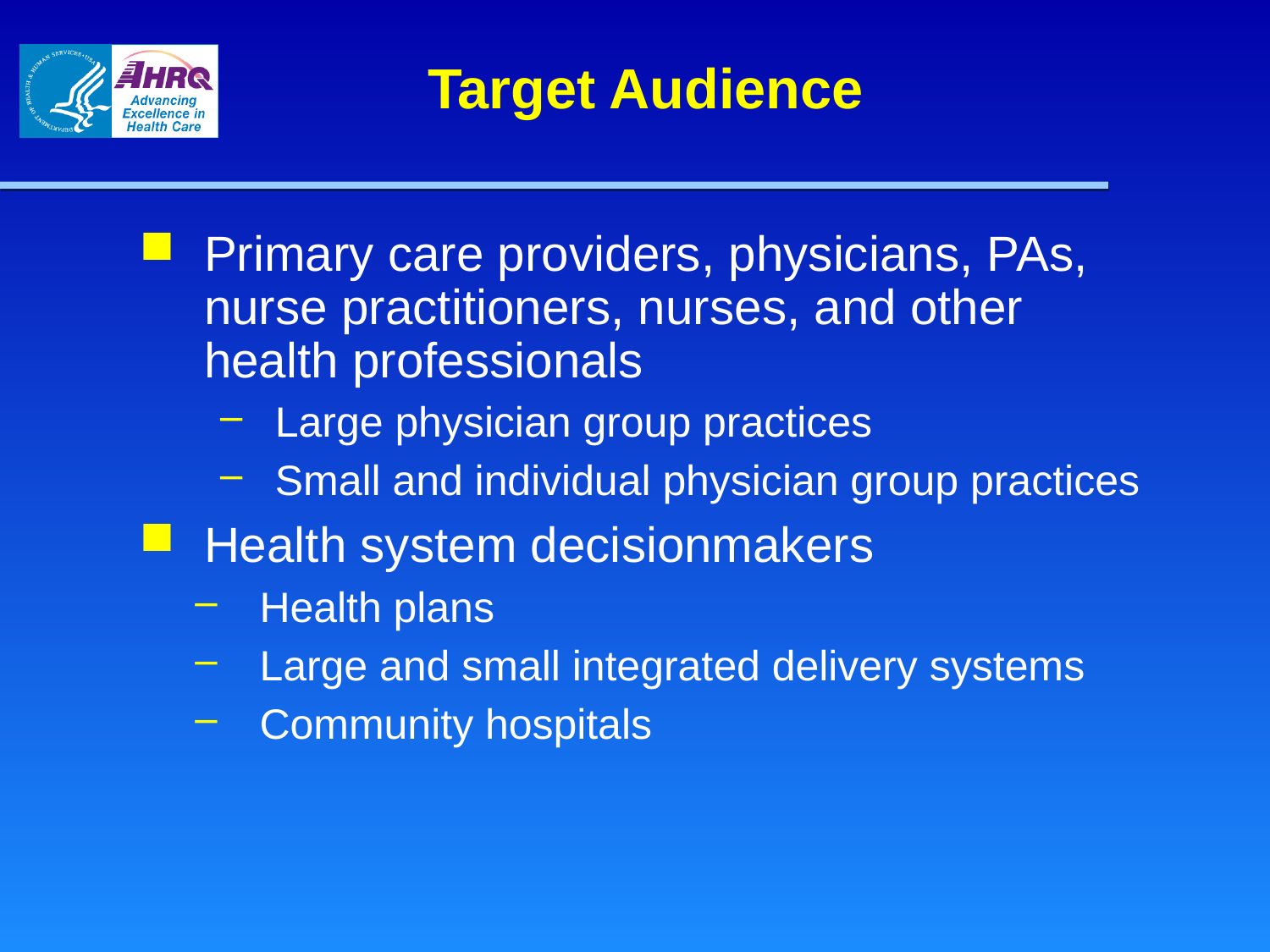

Target Audience
Primary care providers, physicians, PAs, nurse practitioners, nurses, and other health professionals
Large physician group practices
Small and individual physician group practices
Health system decisionmakers
Health plans
Large and small integrated delivery systems
Community hospitals